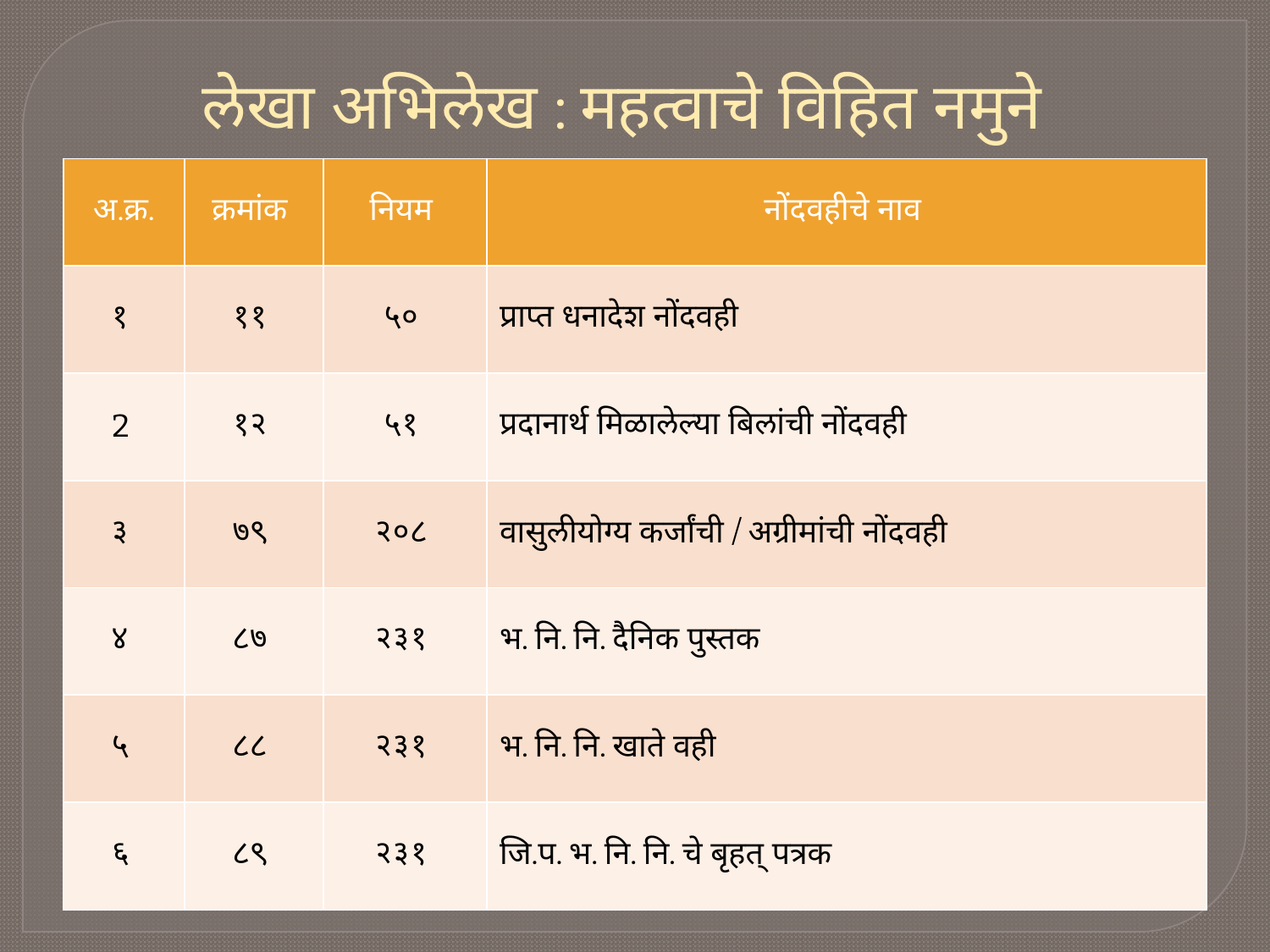

# लेखा अभिलेख : महत्वाचे विहित नमुने
| अ.क्र. | क्रमांक | नियम | नोंदवहीचे नाव |
| --- | --- | --- | --- |
| १ | ११ | ५० | प्राप्त धनादेश नोंदवही |
| 2 | १२ | ५१ | प्रदानार्थ मिळालेल्या बिलांची नोंदवही |
| ३ | ७९ | २०८ | वासुलीयोग्य कर्जांची / अग्रीमांची नोंदवही |
| ४ | ८७ | २३१ | भ. नि. नि. दैनिक पुस्तक |
| ५ | ८८ | २३१ | भ. नि. नि. खाते वही |
| ६ | ८९ | २३१ | जि.प. भ. नि. नि. चे बृहत् पत्रक |